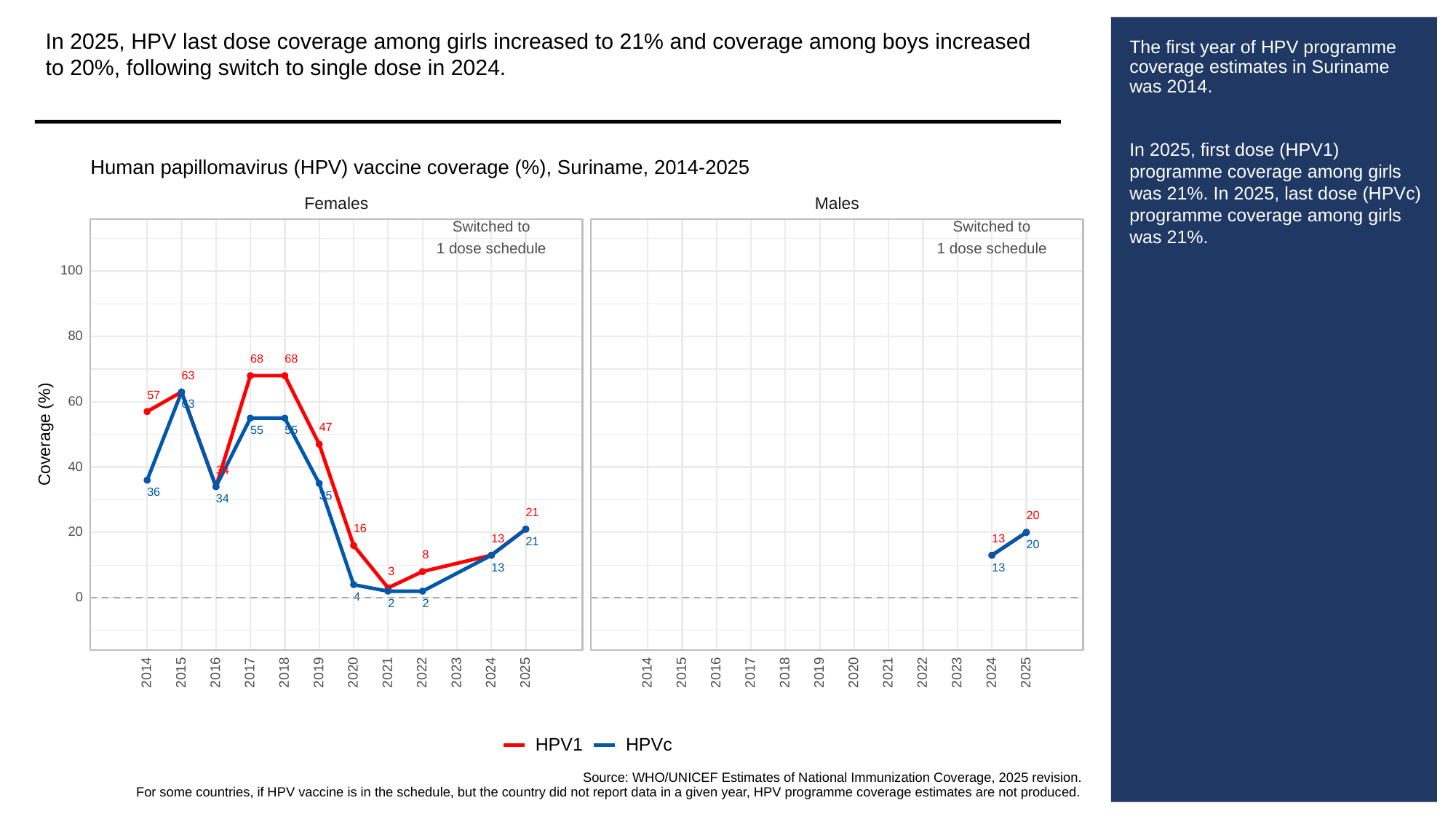

In 2025, HPV last dose coverage among girls increased to 21% and coverage among boys increased to 20%, following switch to single dose in 2024.
# The first year of HPV programme coverage estimates in Suriname was 2014.

In 2025, first dose (HPV1) programme coverage among girls was 21%. In 2025, last dose (HPVc) programme coverage among girls was 21%.

Human papillomavirus (HPV) vaccine coverage (%), Suriname, 2014-2025
Females
Males

Switched to
Switched to

1 dose schedule
1 dose schedule
100

80

68
68

63

57

60
63

47
55
55
Coverage (%)

40
34

36
35
34

21
20
16

20

13
13
21
20

8

13
13

3

0
4

2
2

2023
2023
2014
2015
2016
2017
2018
2019
2020
2021
2022
2024
2025
2014
2015
2016
2017
2018
2019
2020
2021
2022
2024
2025
HPVc
HPV1

Source: WHO/UNICEF Estimates of National Immunization Coverage, 2025 revision.
For some countries, if HPV vaccine is in the schedule, but the country did not report data in a given year, HPV programme coverage estimates are not produced.